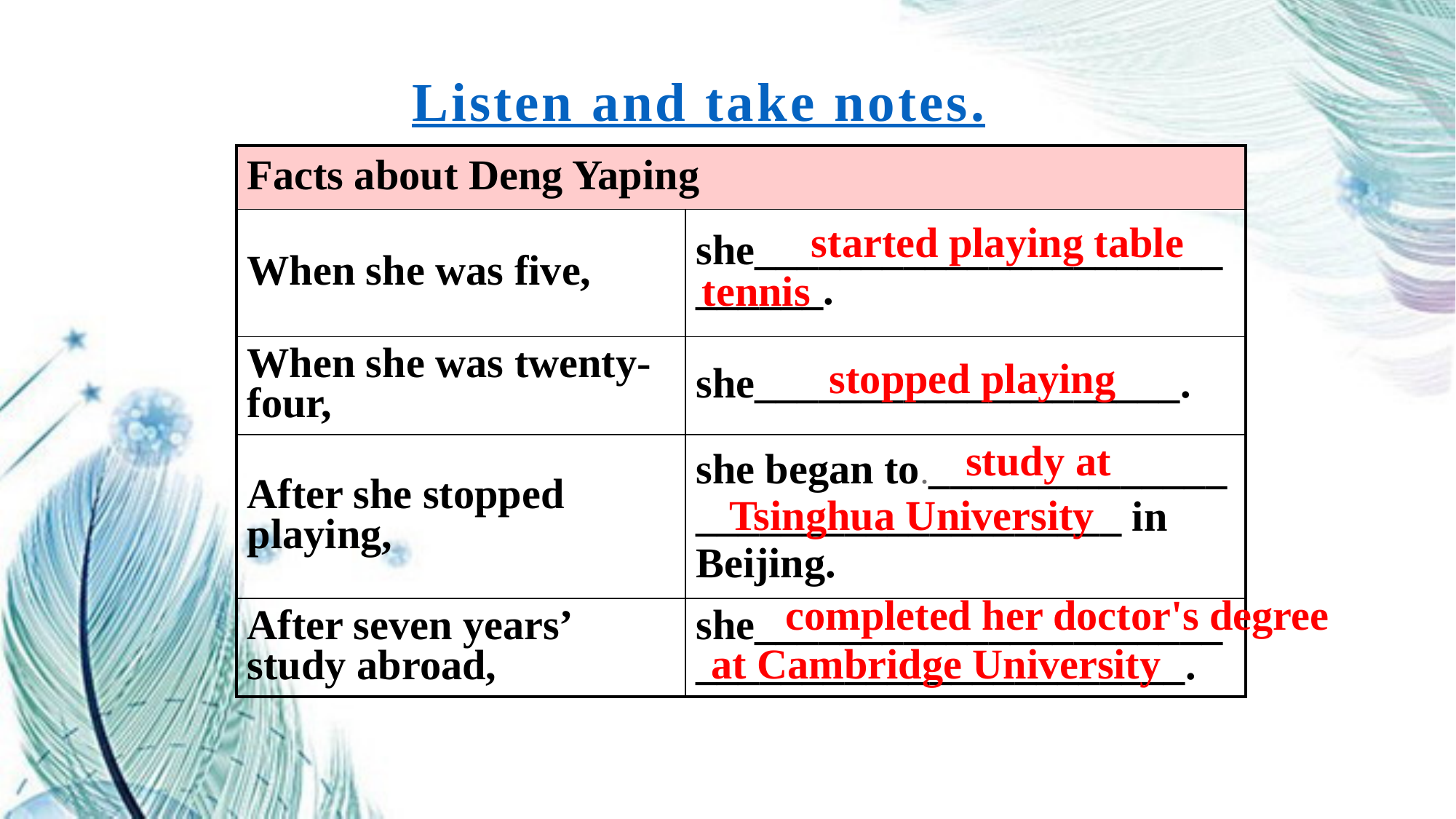

# Listen and take notes.
| Facts about Deng Yaping |  |
| --- | --- |
| When she was five, | she\_\_\_\_\_\_\_\_\_\_\_\_\_\_\_\_\_\_\_\_\_\_\_\_\_\_\_\_. |
| When she was twenty-four, | she\_\_\_\_\_\_\_\_\_\_\_\_\_\_\_\_\_\_\_\_. |
| After she stopped playing, | she began to.\_\_\_\_\_\_\_\_\_\_\_\_\_\_ \_\_\_\_\_\_\_\_\_\_\_\_\_\_\_\_\_\_\_\_ in Beijing. |
| After seven years’ study abroad, | she\_\_\_\_\_\_\_\_\_\_\_\_\_\_\_\_\_\_\_\_\_\_\_\_\_\_\_\_\_\_\_\_\_\_\_\_\_\_\_\_\_\_\_\_\_. |
started playing table
tennis
stopped playing
study at
Tsinghua University
 completed her doctor's degree
at Cambridge University